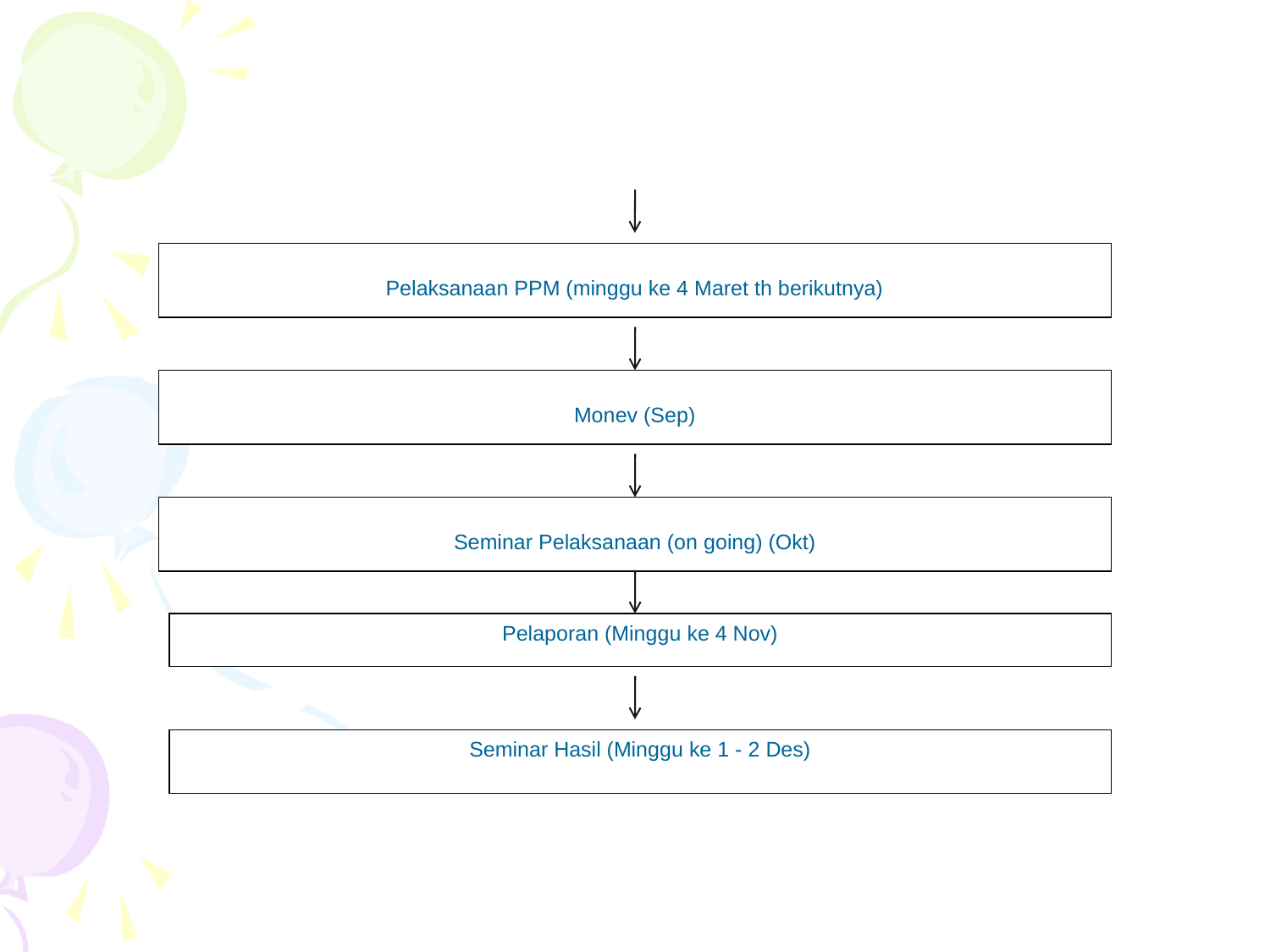

Pelaksanaan PPM (minggu ke 4 Maret th berikutnya)

Monev (Sep)

Seminar Pelaksanaan (on going) (Okt)
Pelaporan (Minggu ke 4 Nov)
Seminar Hasil (Minggu ke 1 - 2 Des)